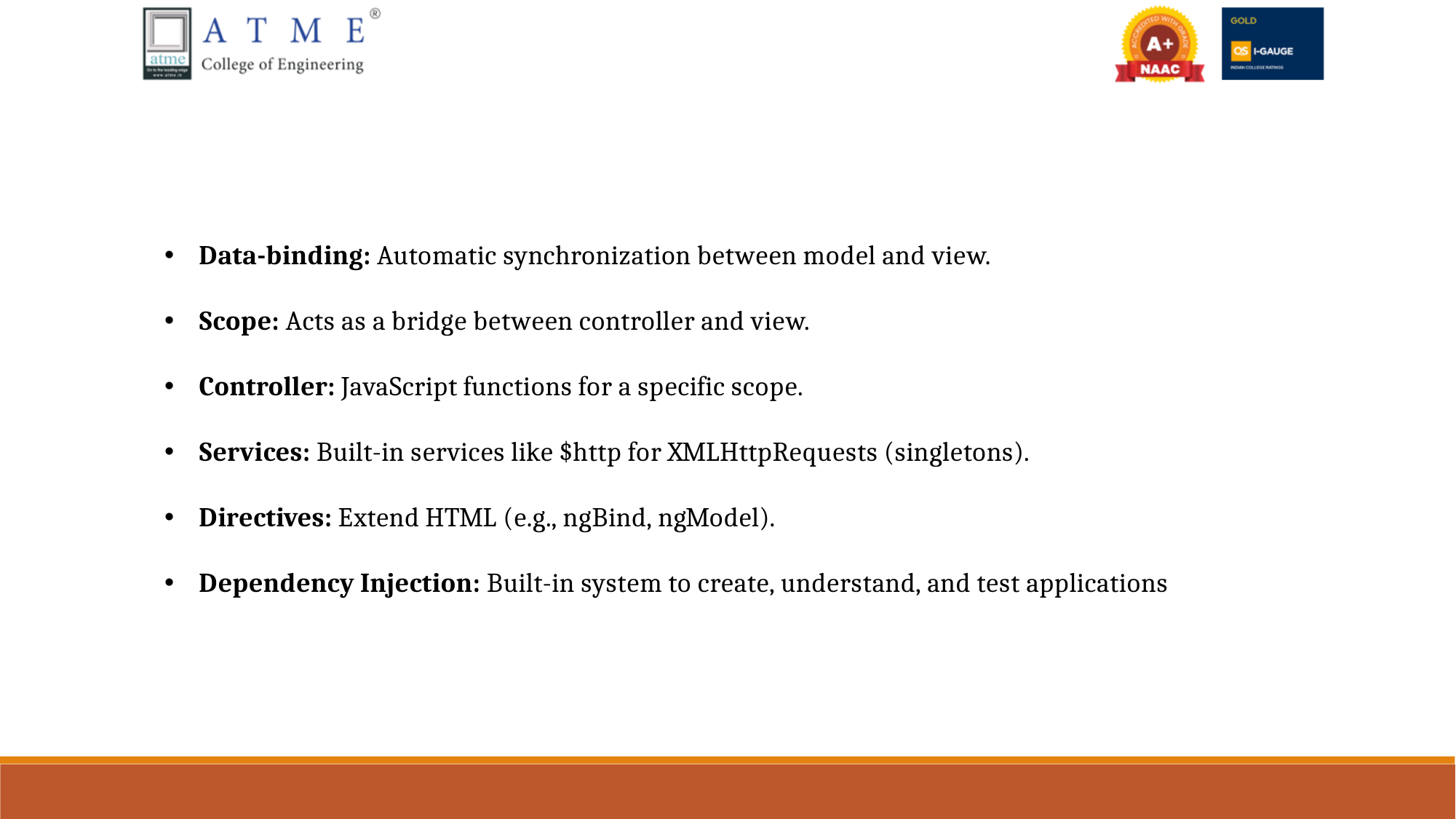

Data-binding: Automatic synchronization between model and view.
Scope: Acts as a bridge between controller and view.
Controller: JavaScript functions for a specific scope.
Services: Built-in services like $http for XMLHttpRequests (singletons).
Directives: Extend HTML (e.g., ngBind, ngModel).
Dependency Injection: Built-in system to create, understand, and test applications